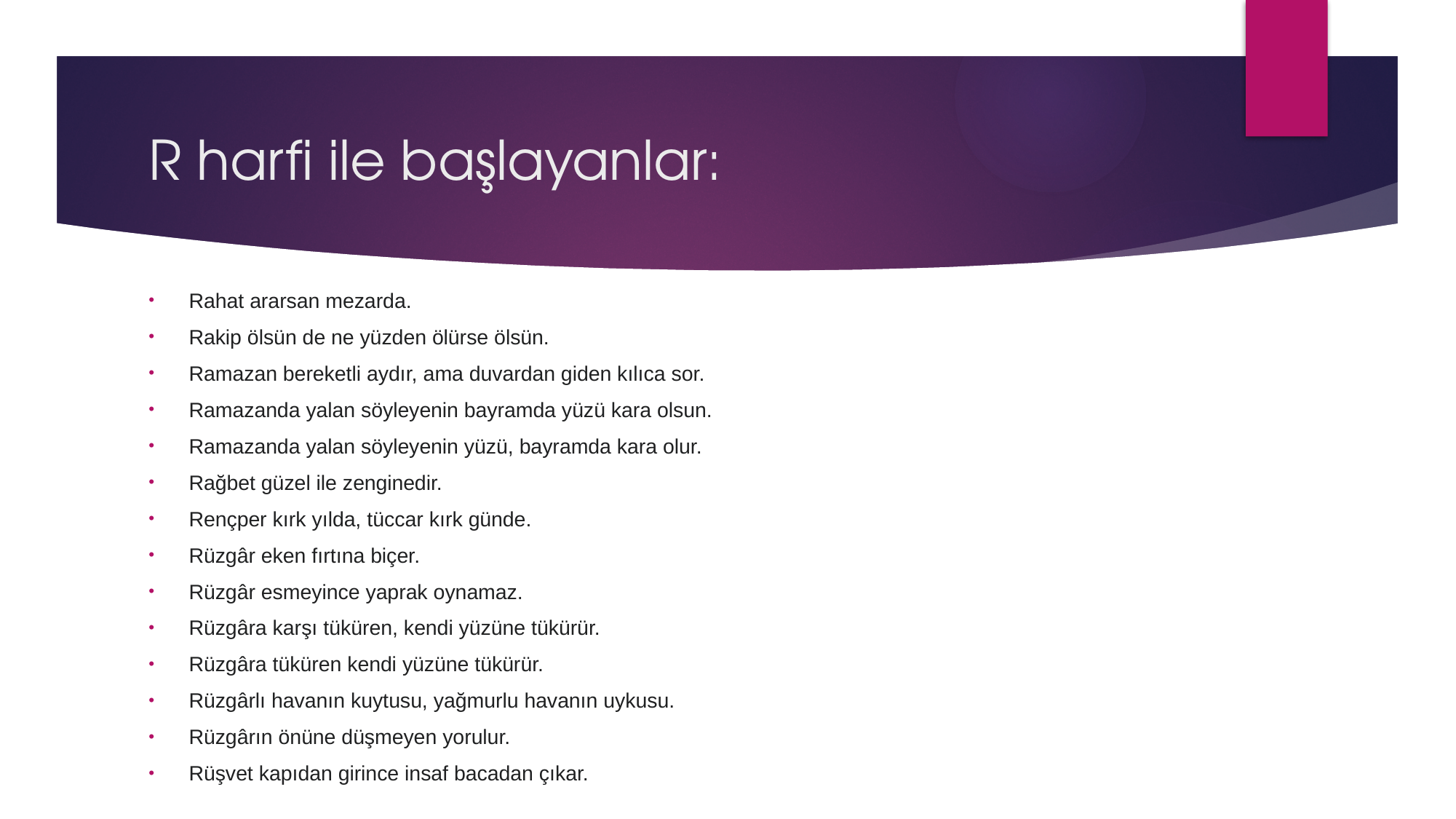

# R harfi ile başlayanlar:
Rahat ararsan mezarda.
Rakip ölsün de ne yüzden ölürse ölsün.
Ramazan bereketli aydır, ama duvardan giden kılıca sor.
Ramazanda yalan söyleyenin bayramda yüzü kara olsun.
Ramazanda yalan söyleyenin yüzü, bayramda kara olur.
Rağbet güzel ile zenginedir.
Rençper kırk yılda, tüccar kırk günde.
Rüzgâr eken fırtına biçer.
Rüzgâr esmeyince yaprak oynamaz.
Rüzgâra karşı tüküren, kendi yüzüne tükürür.
Rüzgâra tüküren kendi yüzüne tükürür.
Rüzgârlı havanın kuytusu, yağmurlu havanın uykusu.
Rüzgârın önüne düşmeyen yorulur.
Rüşvet kapıdan girince insaf bacadan çıkar.